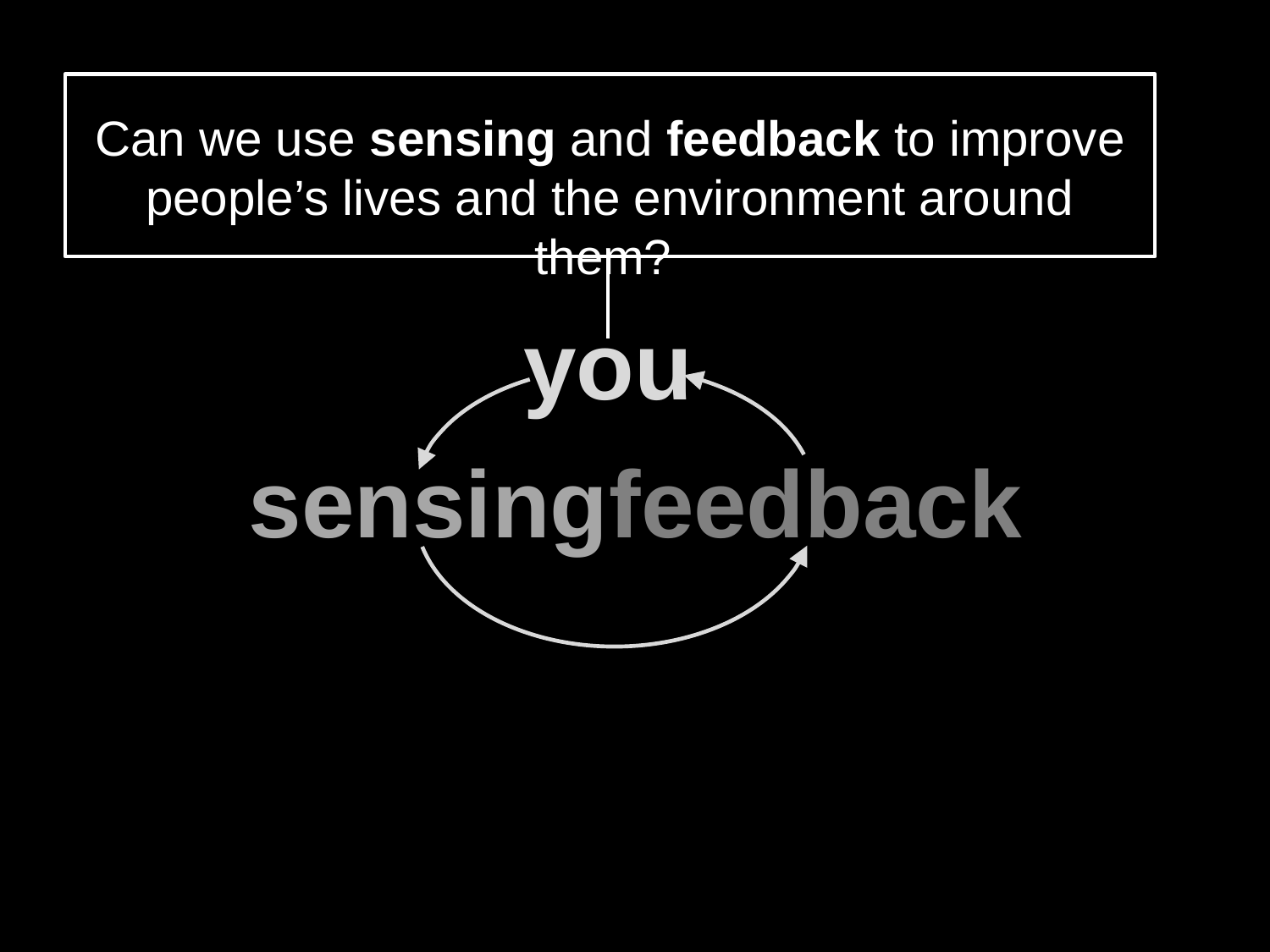

Where do I introduce that this work is often called?
Persuasive technology
Quantified self
Personal informatics
Eco-feedback

Can we use sensing and feedback to improve people’s lives and the environment around them?
you

sensing
feedback

Embedded Systems